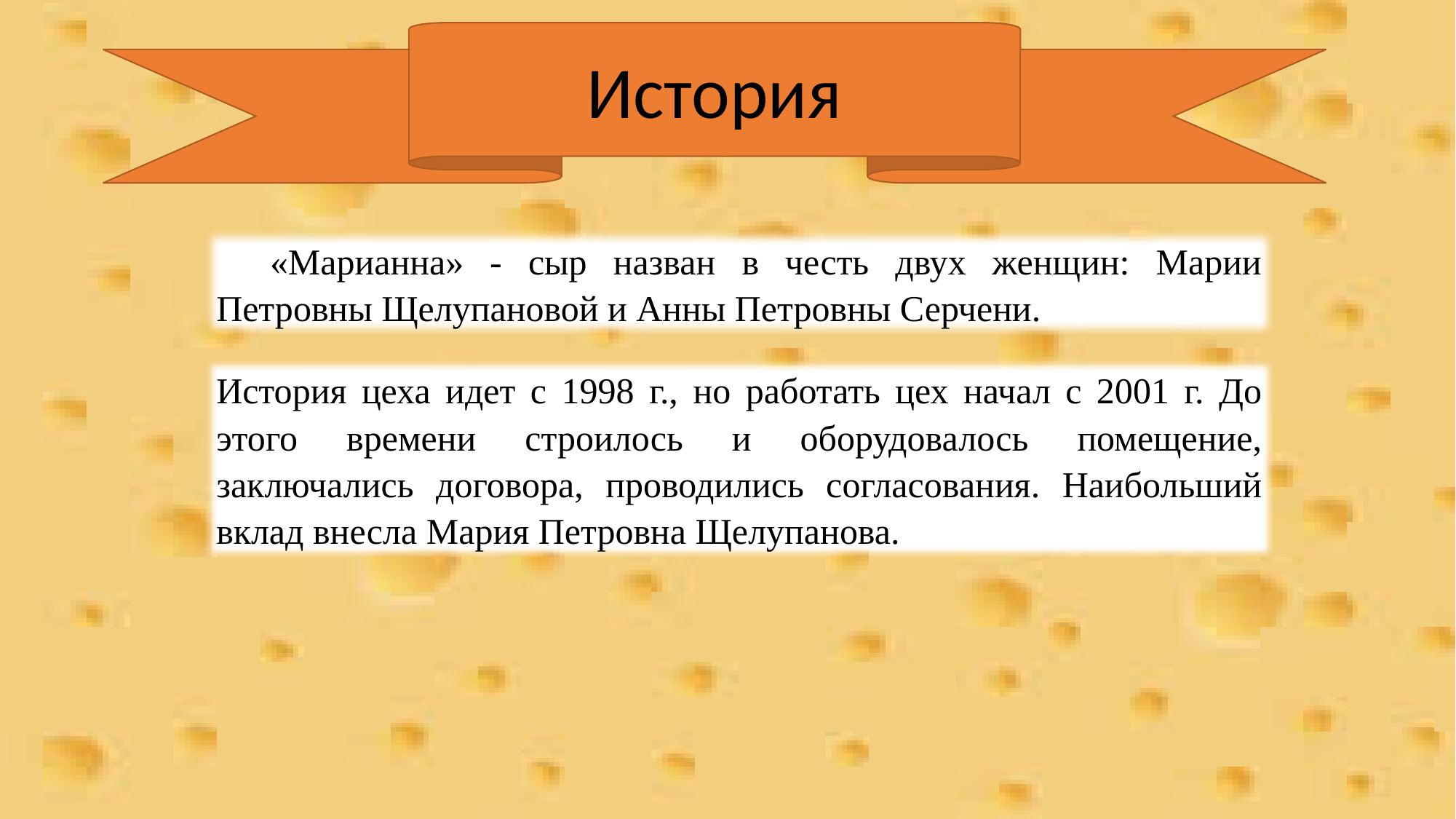

История
«Марианна» - сыр назван в честь двух женщин: Марии Петровны Щелупановой и Анны Петровны Серчени.
История цеха идет с 1998 г., но работать цех начал с 2001 г. До этого времени строилось и оборудовалось помещение, заключались договора, проводились согласования. Наибольший вклад внесла Мария Петровна Щелупанова.